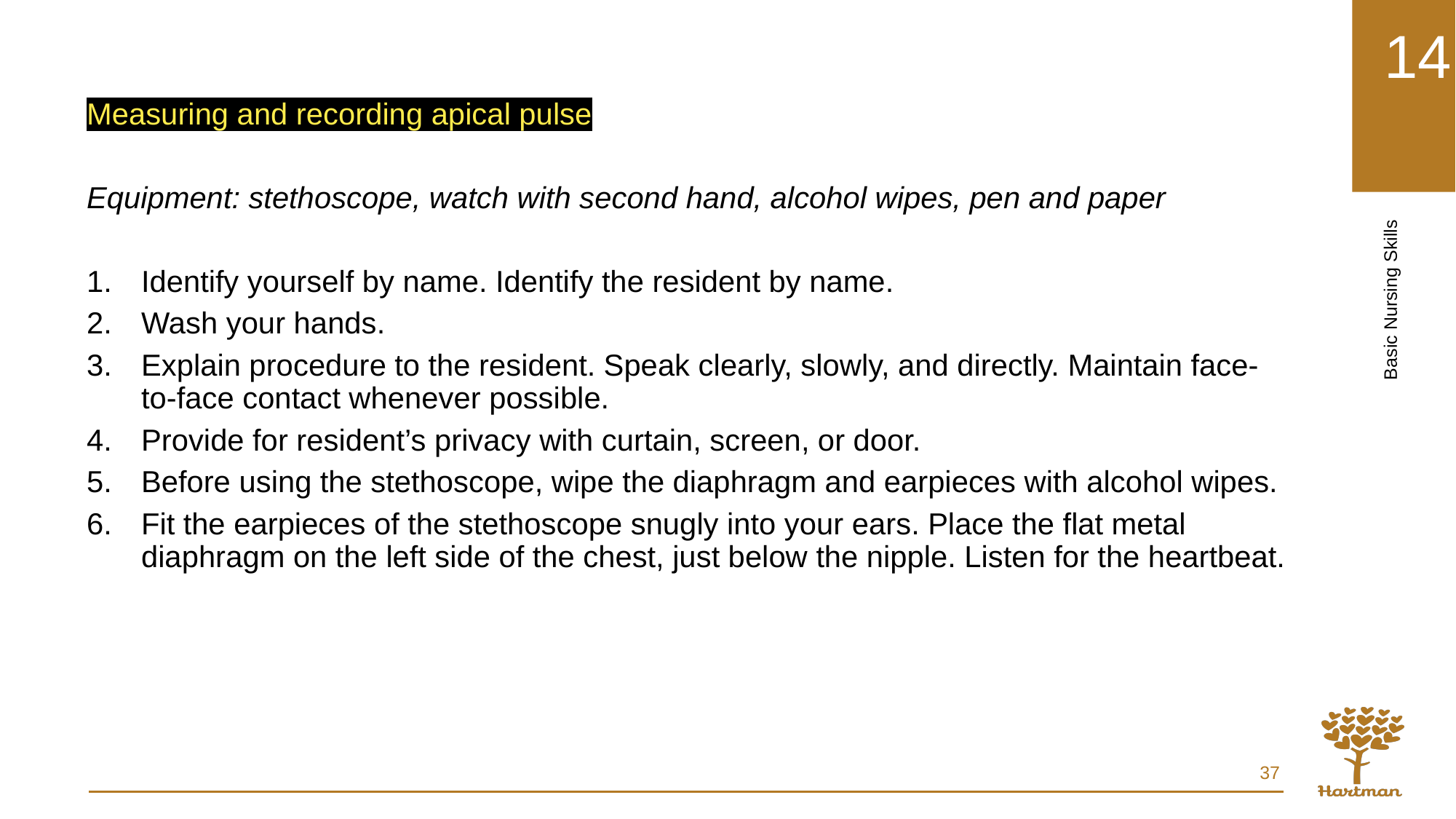

Measuring and recording apical pulse

Equipment: stethoscope, watch with second hand, alcohol wipes, pen and paper

Identify yourself by name. Identify the resident by name.
Wash your hands.
Explain procedure to the resident. Speak clearly, slowly, and directly. Maintain face-to-face contact whenever possible.
Provide for resident’s privacy with curtain, screen, or door.
Before using the stethoscope, wipe the diaphragm and earpieces with alcohol wipes.
Fit the earpieces of the stethoscope snugly into your ears. Place the flat metal diaphragm on the left side of the chest, just below the nipple. Listen for the heartbeat.

37